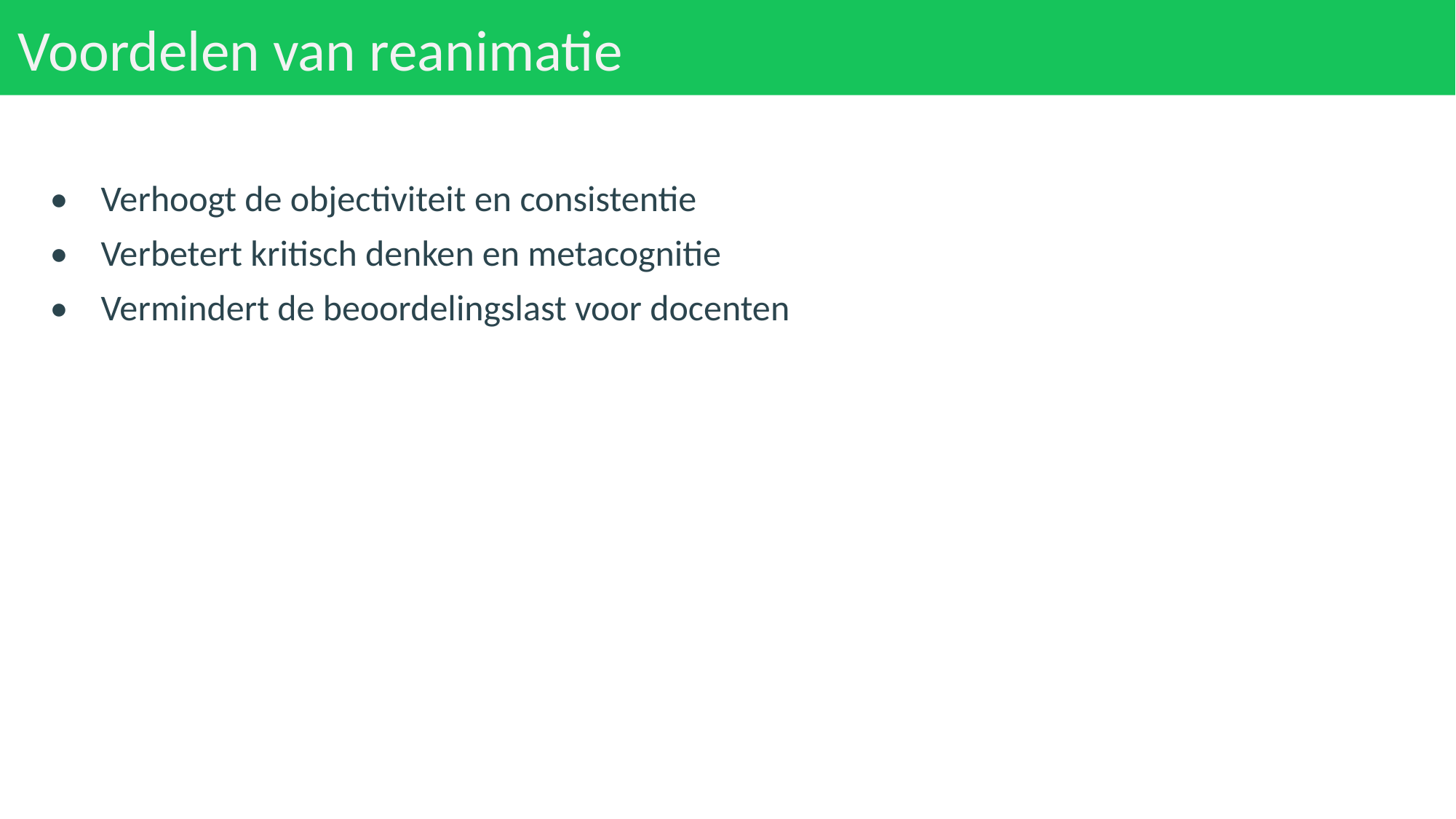

# Voordelen van reanimatie
•    Verhoogt de objectiviteit en consistentie
•    Verbetert kritisch denken en metacognitie
•    Vermindert de beoordelingslast voor docenten